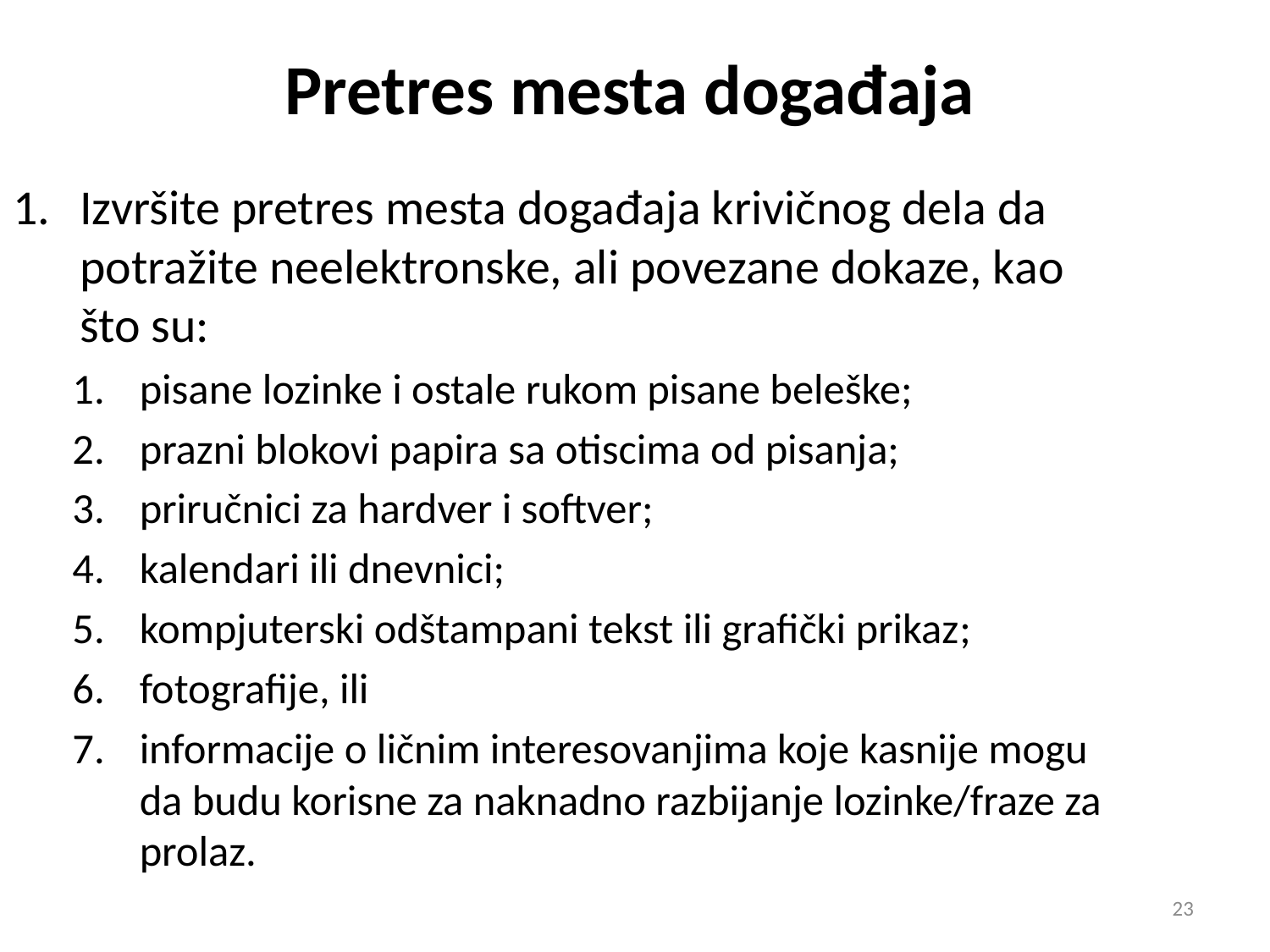

# Pretres mesta događaja
Izvršite pretres mesta događaja krivičnog dela da potražite neelektronske, ali povezane dokaze, kao što su:
pisane lozinke i ostale rukom pisane beleške;
prazni blokovi papira sa otiscima od pisanja;
priručnici za hardver i softver;
kalendari ili dnevnici;
kompjuterski odštampani tekst ili grafički prikaz;
fotografije, ili
informacije o ličnim interesovanjima koje kasnije mogu da budu korisne za naknadno razbijanje lozinke/fraze za prolaz.
23